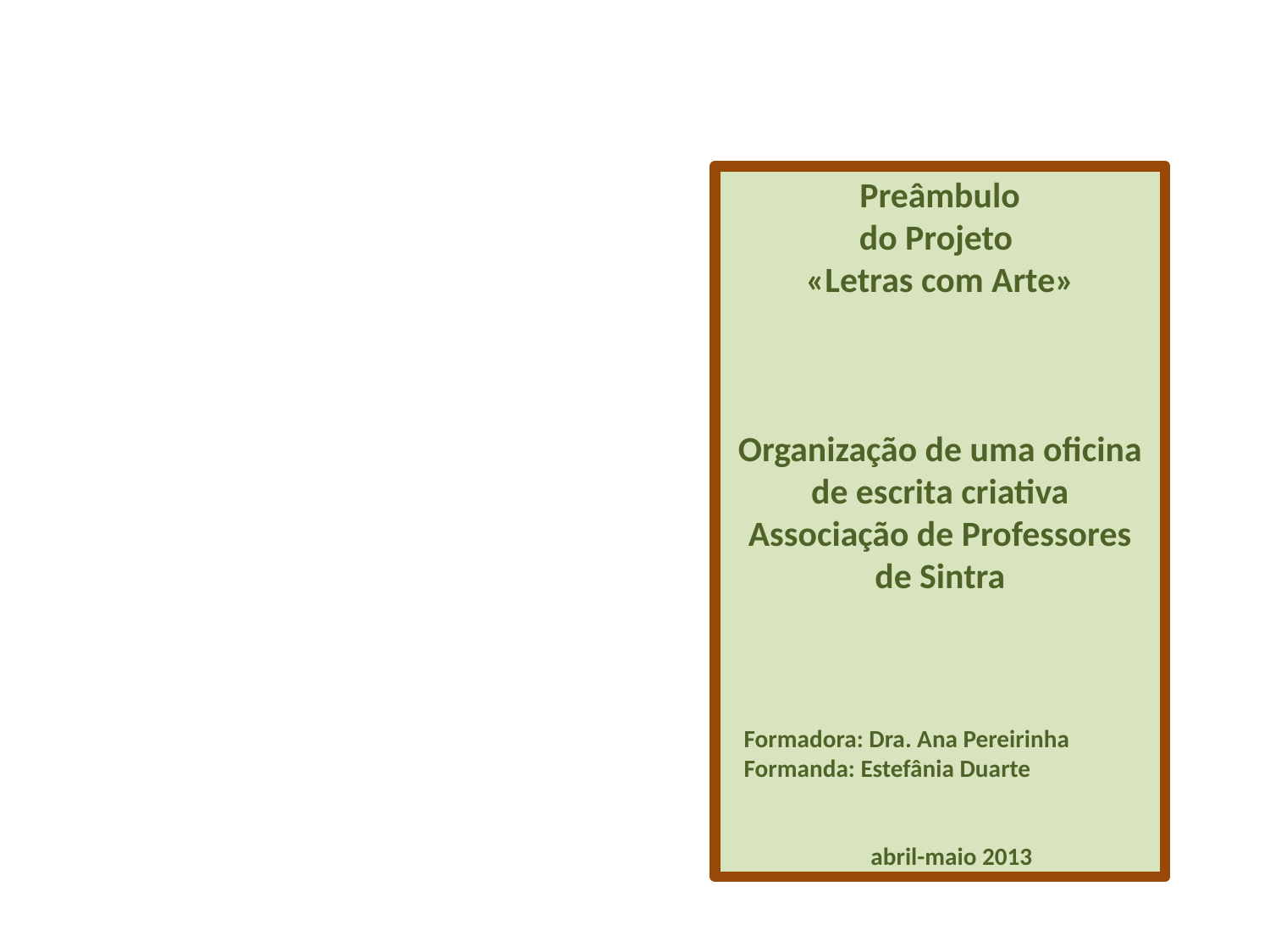

Preâmbulo
do Projeto
«Letras com Arte»

Organização de uma oficina de escrita criativa
Associação de Professores de Sintra

   Formadora: Dra. Ana Pereirinha
   Formanda: Estefânia Duarte

                          abril-maio 2013